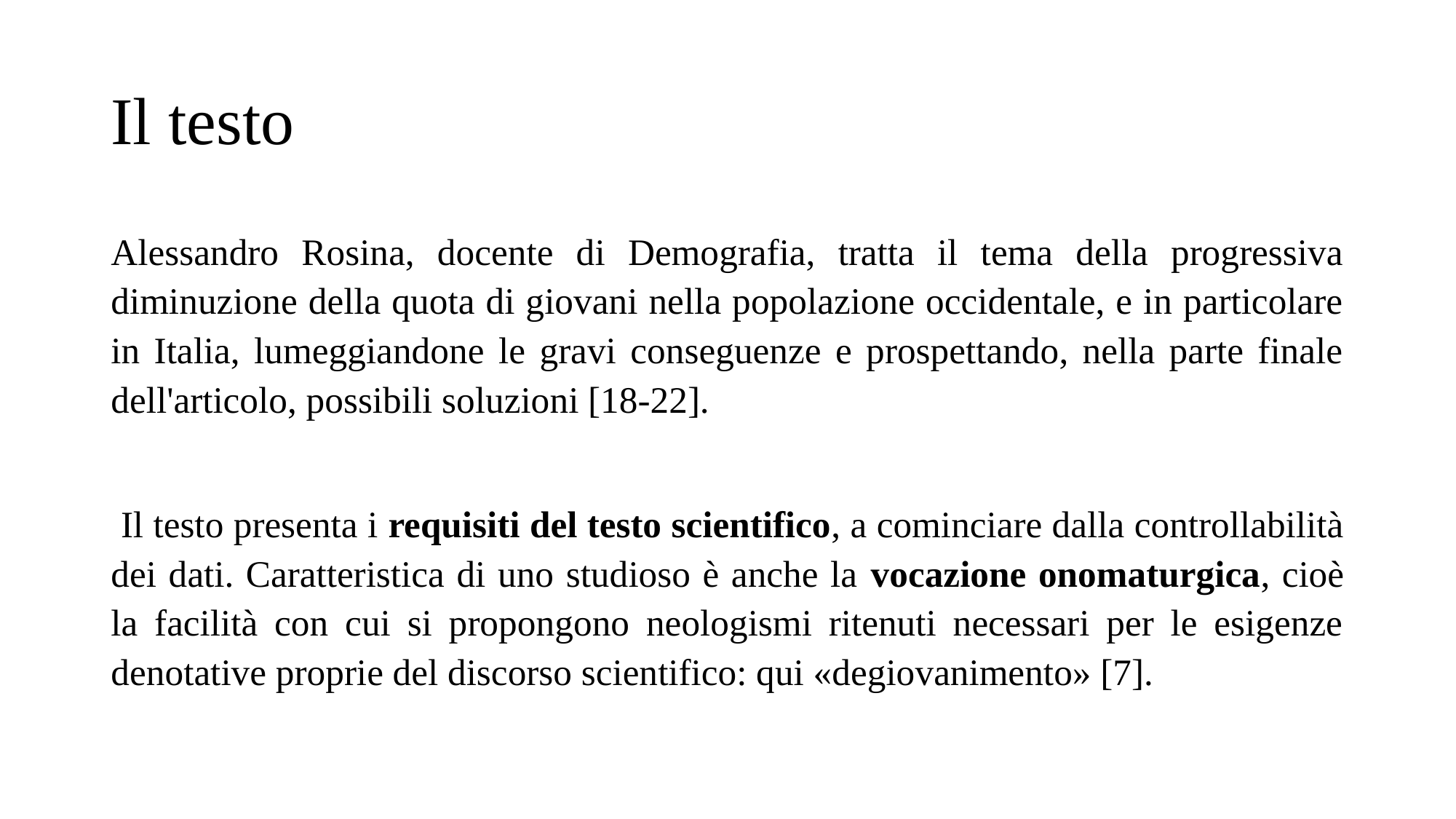

# Il testo
Alessandro Rosina, docente di Demografia, tratta il tema della progressiva diminuzione della quota di giovani nella popolazione occidentale, e in particolare in Italia, lumeggiandone le gravi conseguenze e prospettando, nella parte finale dell'articolo, possibili soluzioni [18-22].

 Il testo presenta i requisiti del testo scientifico, a cominciare dalla controllabilità dei dati. Caratteristica di uno studioso è anche la vocazione onomaturgica, cioè la facilità con cui si propongono neologismi ritenuti necessari per le esigenze denotative proprie del discorso scientifico: qui «degiovanimento» [7].